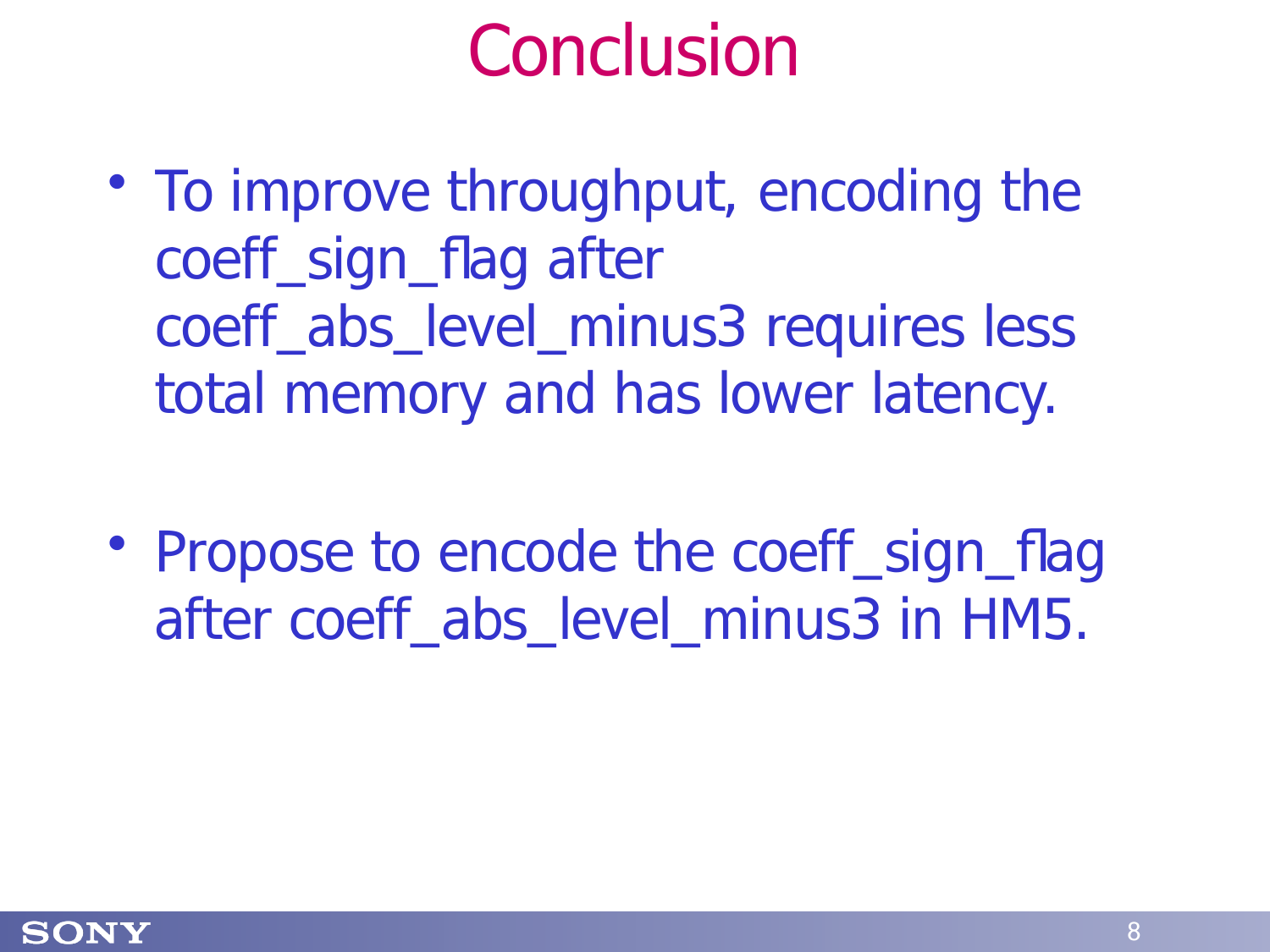

# Conclusion
To improve throughput, encoding the coeff_sign_flag after coeff_abs_level_minus3 requires less total memory and has lower latency.

Propose to encode the coeff_sign_flag after coeff_abs_level_minus3 in HM5.
8